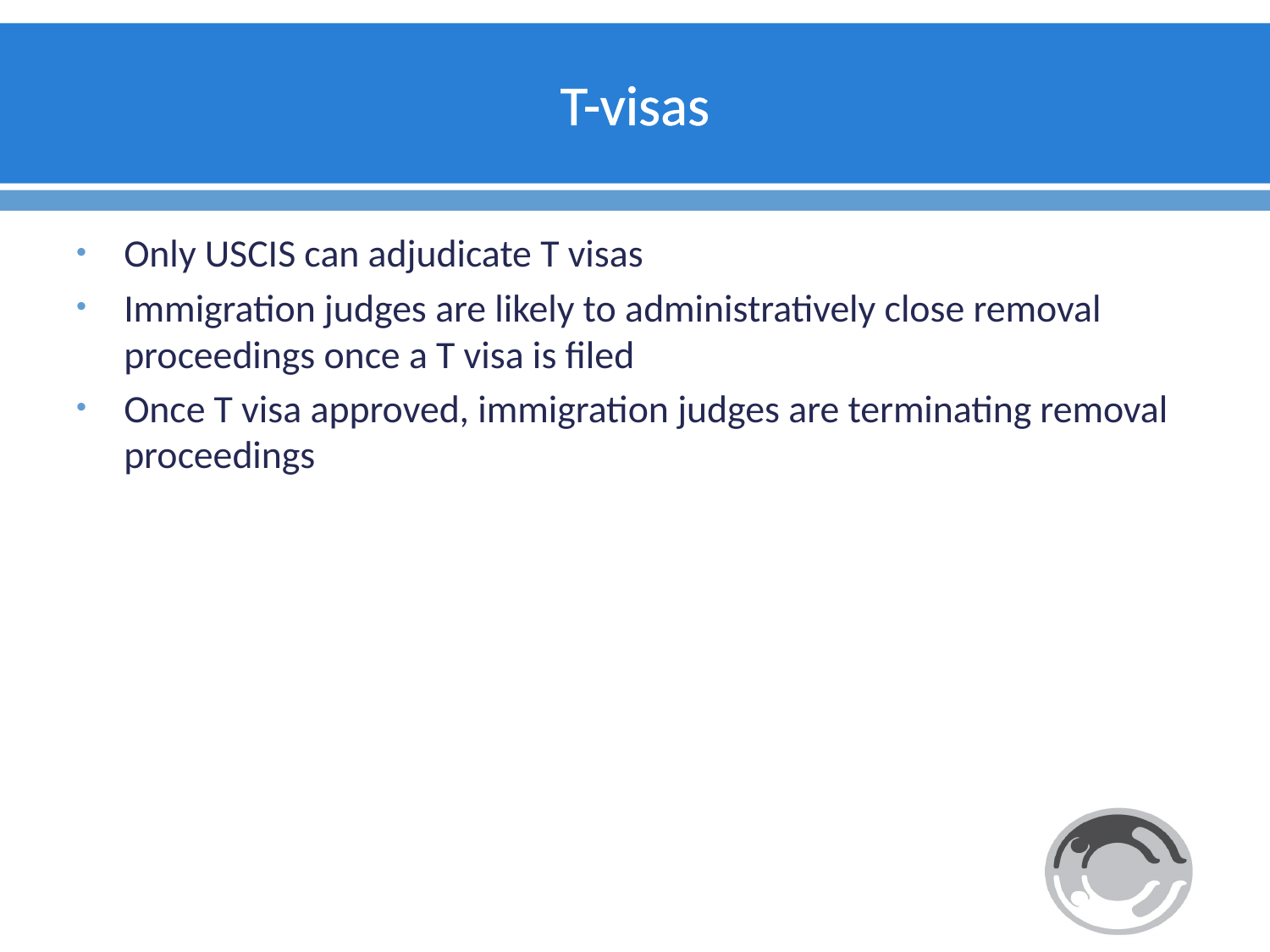

# T-visas
Only USCIS can adjudicate T visas
Immigration judges are likely to administratively close removal proceedings once a T visa is filed
Once T visa approved, immigration judges are terminating removal proceedings